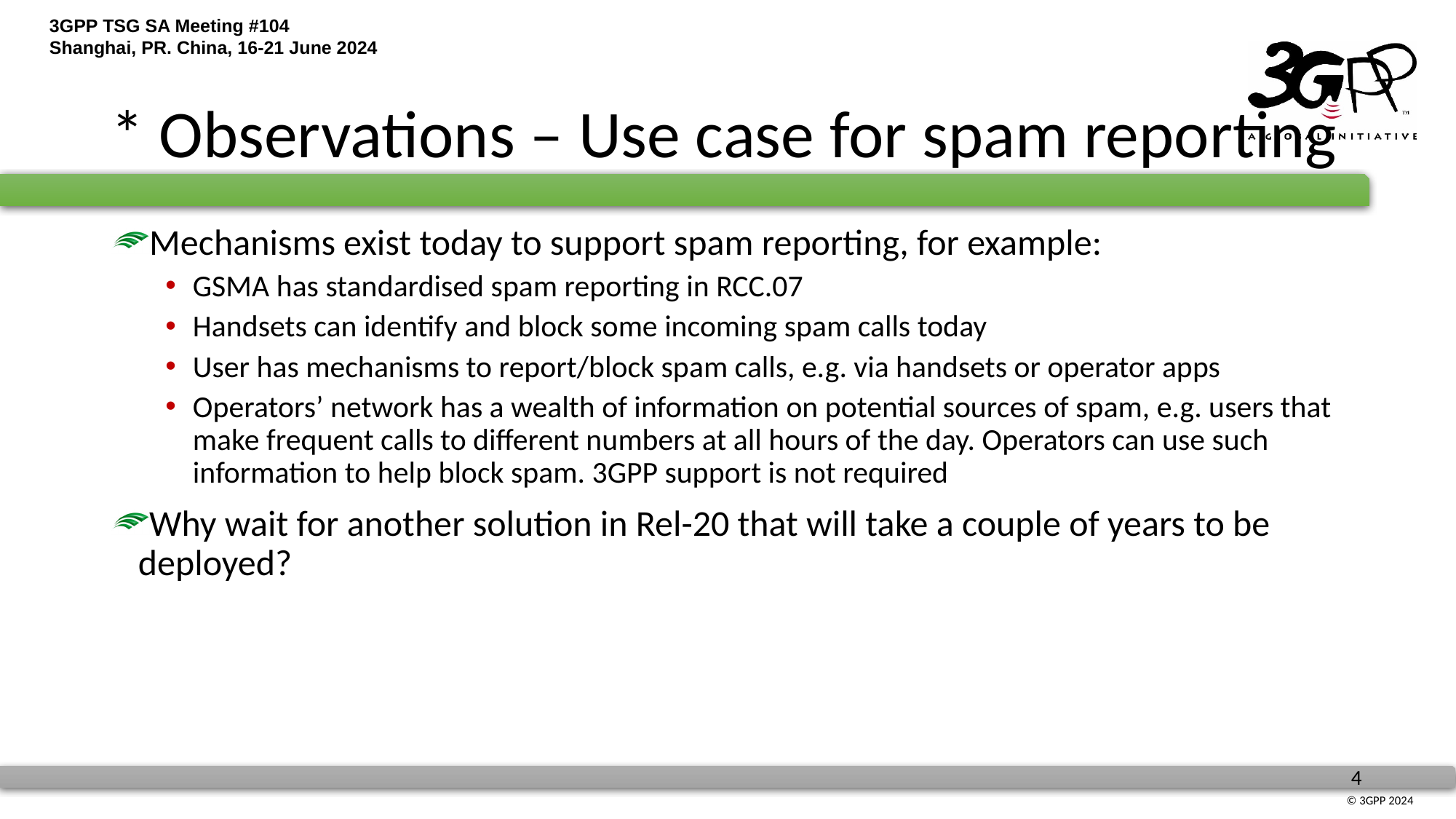

# * Observations – Use case for spam reporting
Mechanisms exist today to support spam reporting, for example:
GSMA has standardised spam reporting in RCC.07
Handsets can identify and block some incoming spam calls today
User has mechanisms to report/block spam calls, e.g. via handsets or operator apps
Operators’ network has a wealth of information on potential sources of spam, e.g. users that make frequent calls to different numbers at all hours of the day. Operators can use such information to help block spam. 3GPP support is not required
Why wait for another solution in Rel-20 that will take a couple of years to be deployed?